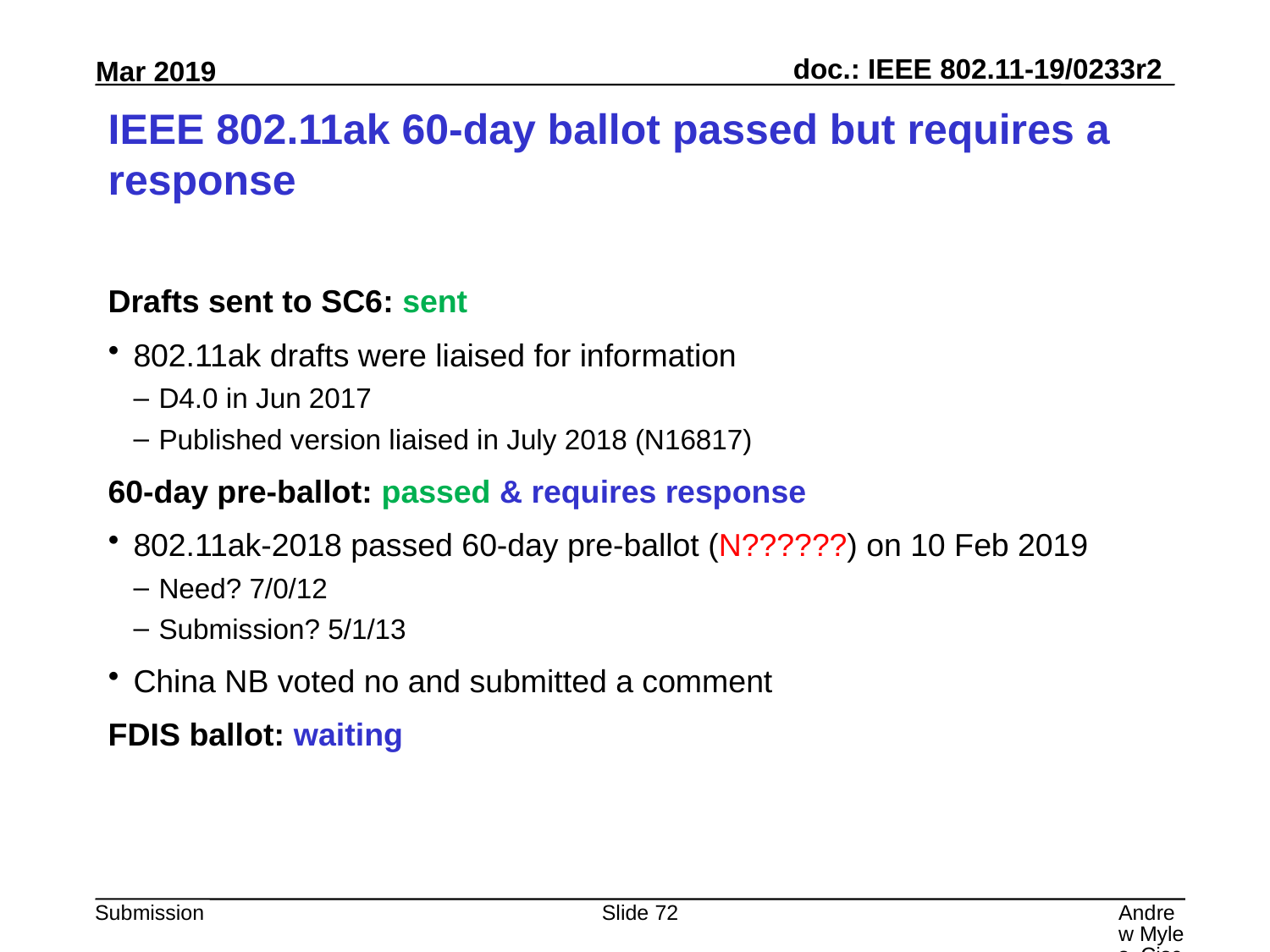

# IEEE 802.11ak 60-day ballot passed but requires a response
Drafts sent to SC6: sent
802.11ak drafts were liaised for information
D4.0 in Jun 2017
Published version liaised in July 2018 (N16817)
60-day pre-ballot: passed & requires response
802.11ak-2018 passed 60-day pre-ballot (N??????) on 10 Feb 2019
Need? 7/0/12
Submission? 5/1/13
China NB voted no and submitted a comment
FDIS ballot: waiting
Slide 72
Andrew Myles, Cisco